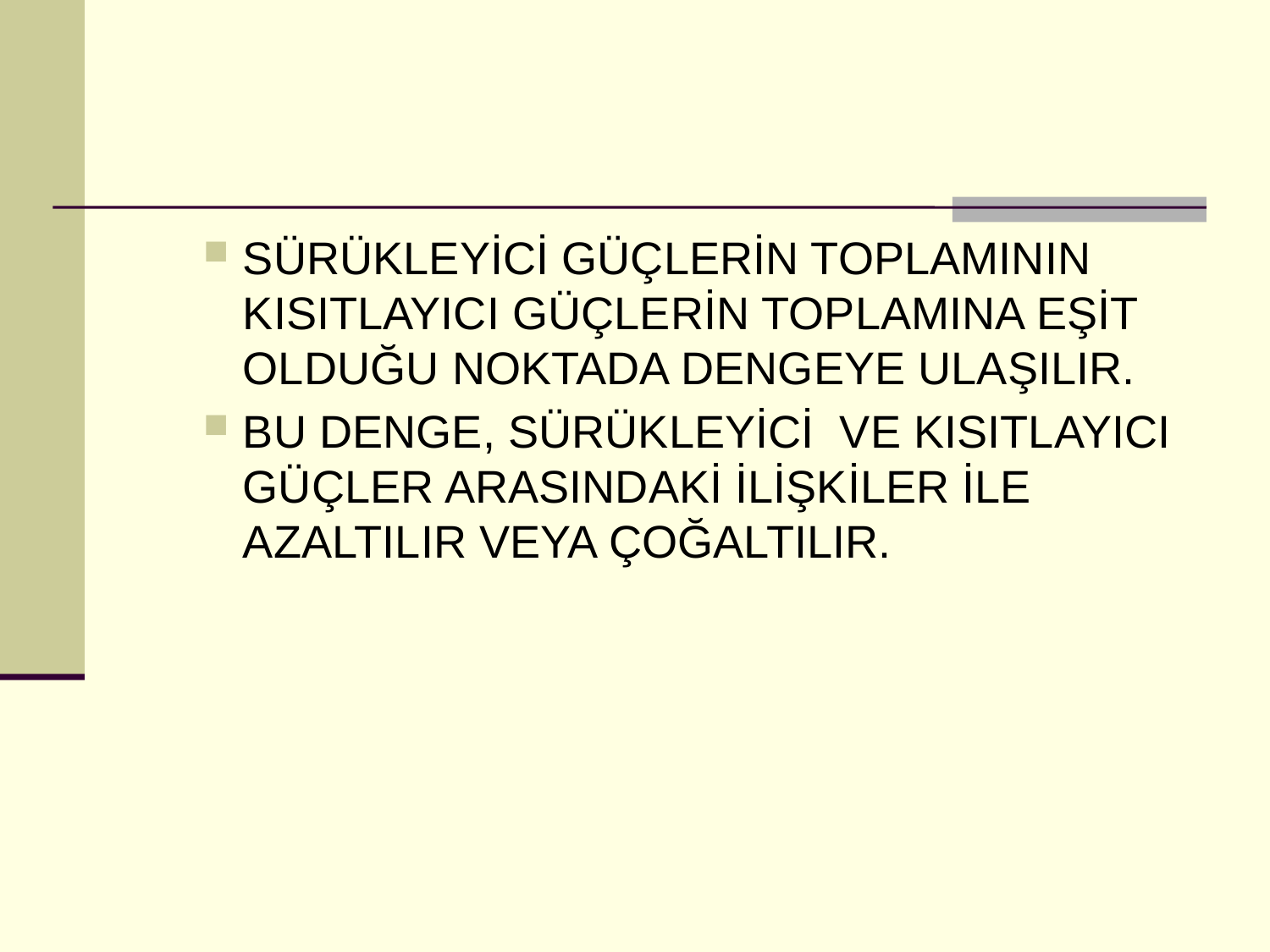

#
SÜRÜKLEYİCİ GÜÇLERİN TOPLAMININ KISITLAYICI GÜÇLERİN TOPLAMINA EŞİT OLDUĞU NOKTADA DENGEYE ULAŞILIR.
BU DENGE, SÜRÜKLEYİCİ  VE KISITLAYICI GÜÇLER ARASINDAKİ İLİŞKİLER İLE AZALTILIR VEYA ÇOĞALTILIR.